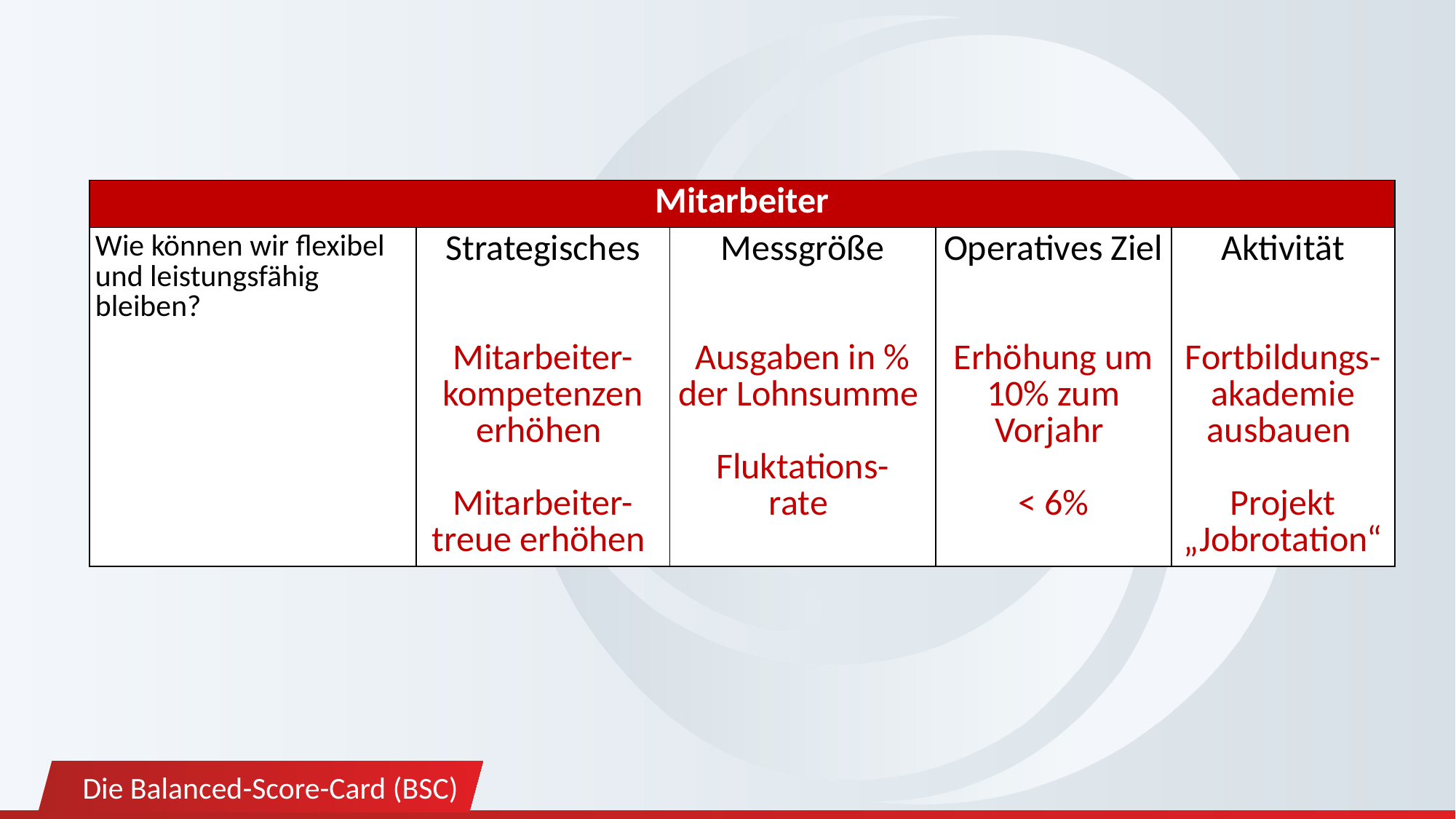

| Mitarbeiter |  |  |  |  |
| --- | --- | --- | --- | --- |
| Wie können wir flexibel und leistungsfähig bleiben? | Strategisches Mitarbeiter-kompetenzen erhöhen Mitarbeiter-treue erhöhen | Messgröße Ausgaben in % der Lohnsumme Fluktations- rate | Operatives Ziel Erhöhung um 10% zum Vorjahr < 6% | Aktivität Fortbildungs-akademie ausbauen Projekt „Jobrotation“ |

Die Balanced-Score-Card (BSC)